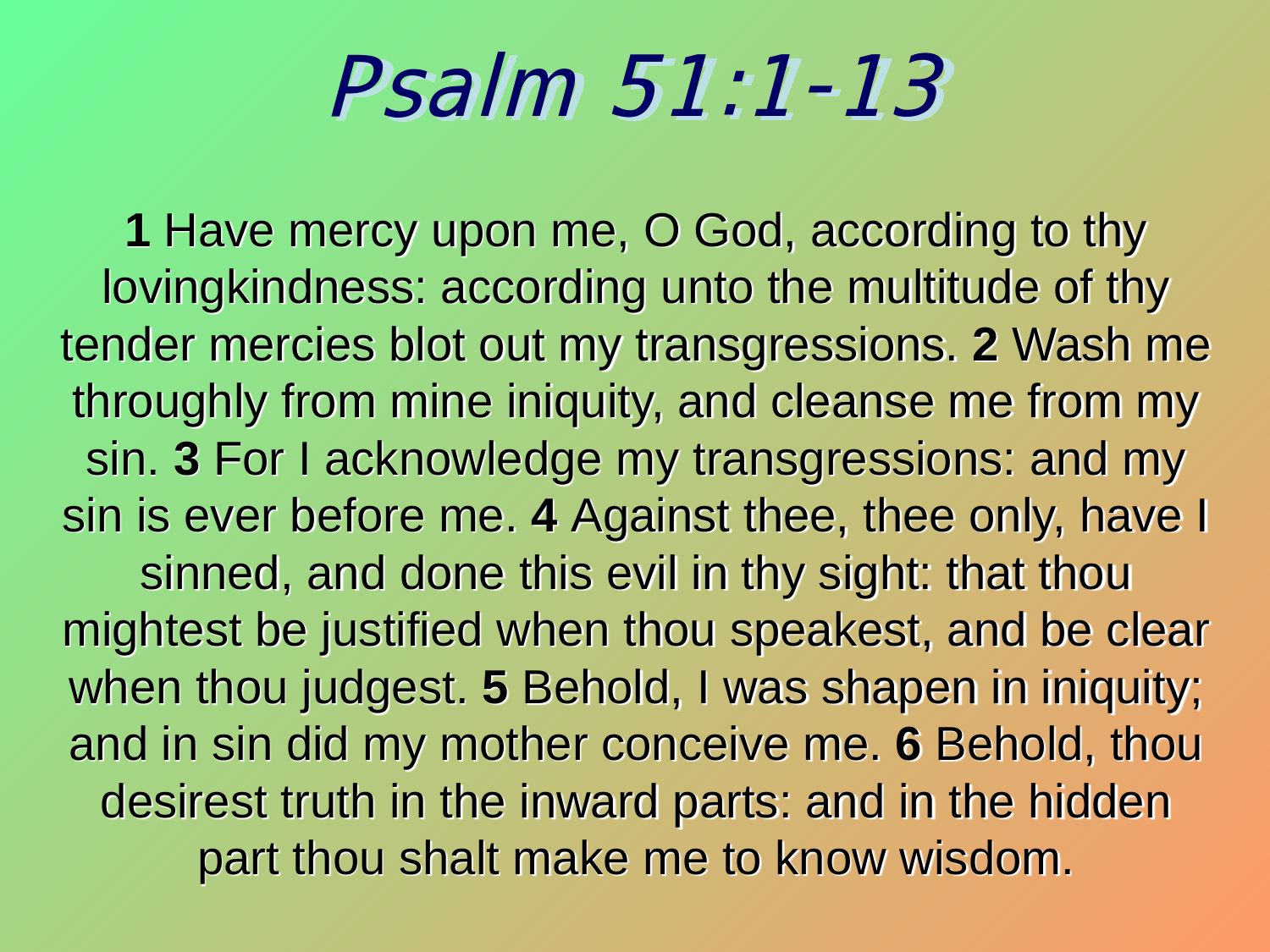

Psalm 51:1-13
1 Have mercy upon me, O God, according to thy lovingkindness: according unto the multitude of thy tender mercies blot out my transgressions. 2 Wash me throughly from mine iniquity, and cleanse me from my sin. 3 For I acknowledge my transgressions: and my sin is ever before me. 4 Against thee, thee only, have I sinned, and done this evil in thy sight: that thou mightest be justified when thou speakest, and be clear when thou judgest. 5 Behold, I was shapen in iniquity; and in sin did my mother conceive me. 6 Behold, thou desirest truth in the inward parts: and in the hidden part thou shalt make me to know wisdom.